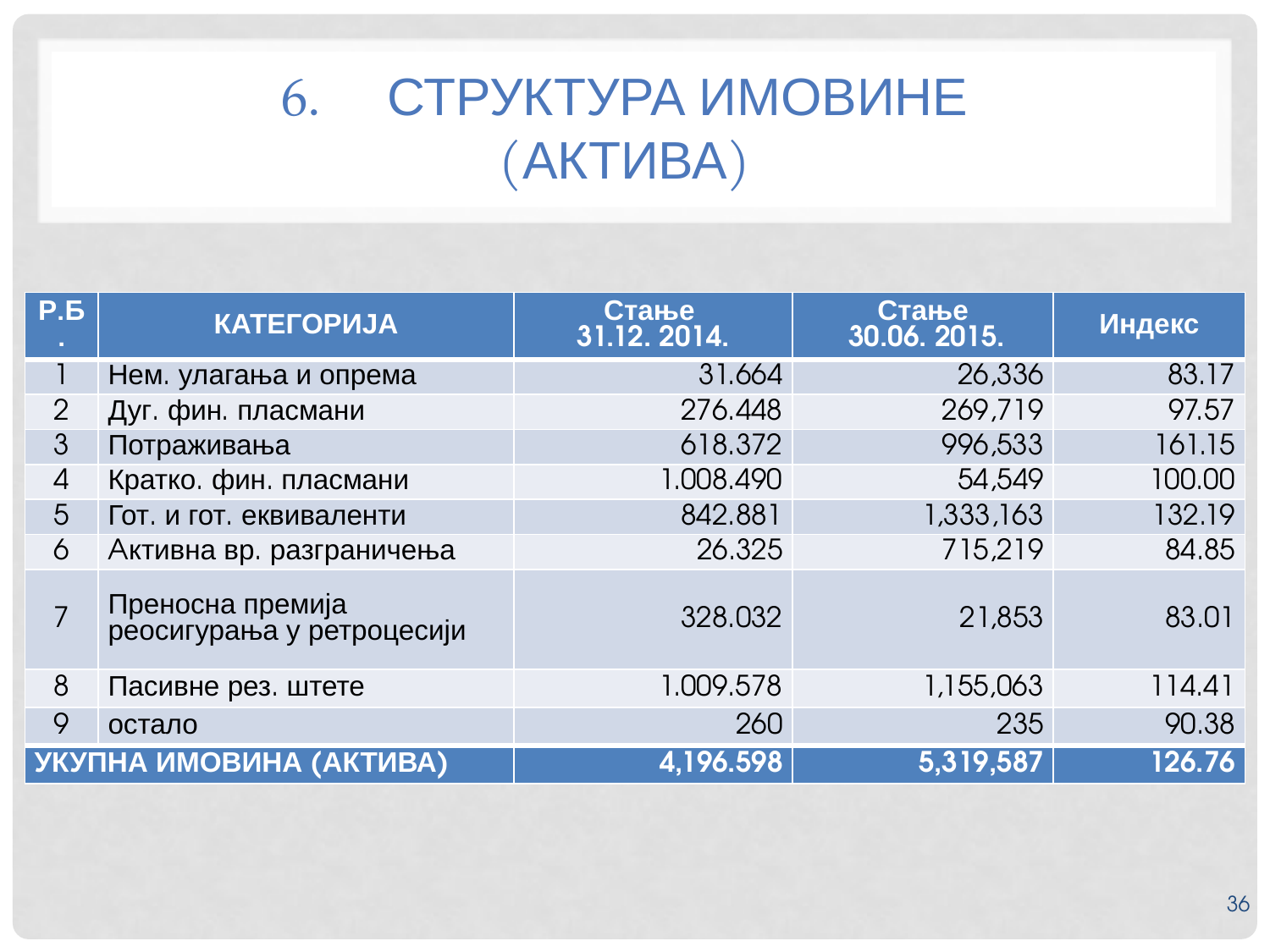

# 6.	СТРУКТУРА ИМОВИНЕ (АКТИВА)
| Р.Б. | КАТЕГОРИЈА | Стање 31.12. 2014. | Стање 30.06. 2015. | Индекс |
| --- | --- | --- | --- | --- |
| 1 | Нем. улагања и опрема | 31.664 | 26,336 | 83.17 |
| 2 | Дуг. фин. пласмани | 276.448 | 269,719 | 97.57 |
| 3 | Потраживања | 618.372 | 996,533 | 161.15 |
| 4 | Кратко. фин. пласмани | 1.008.490 | 54,549 | 100.00 |
| 5 | Гот. и гот. еквиваленти | 842.881 | 1,333,163 | 132.19 |
| 6 | Aктивна вр. разграничења | 26.325 | 715,219 | 84.85 |
| 7 | Преносна премија реосигурања у ретроцесији | 328.032 | 21,853 | 83.01 |
| 8 | Пасивне рез. штете | 1.009.578 | 1,155,063 | 114.41 |
| 9 | остало | 260 | 235 | 90.38 |
| УКУПНА ИМОВИНА (АКТИВА) |  | 4,196.598 | 5,319,587 | 126.76 |
36